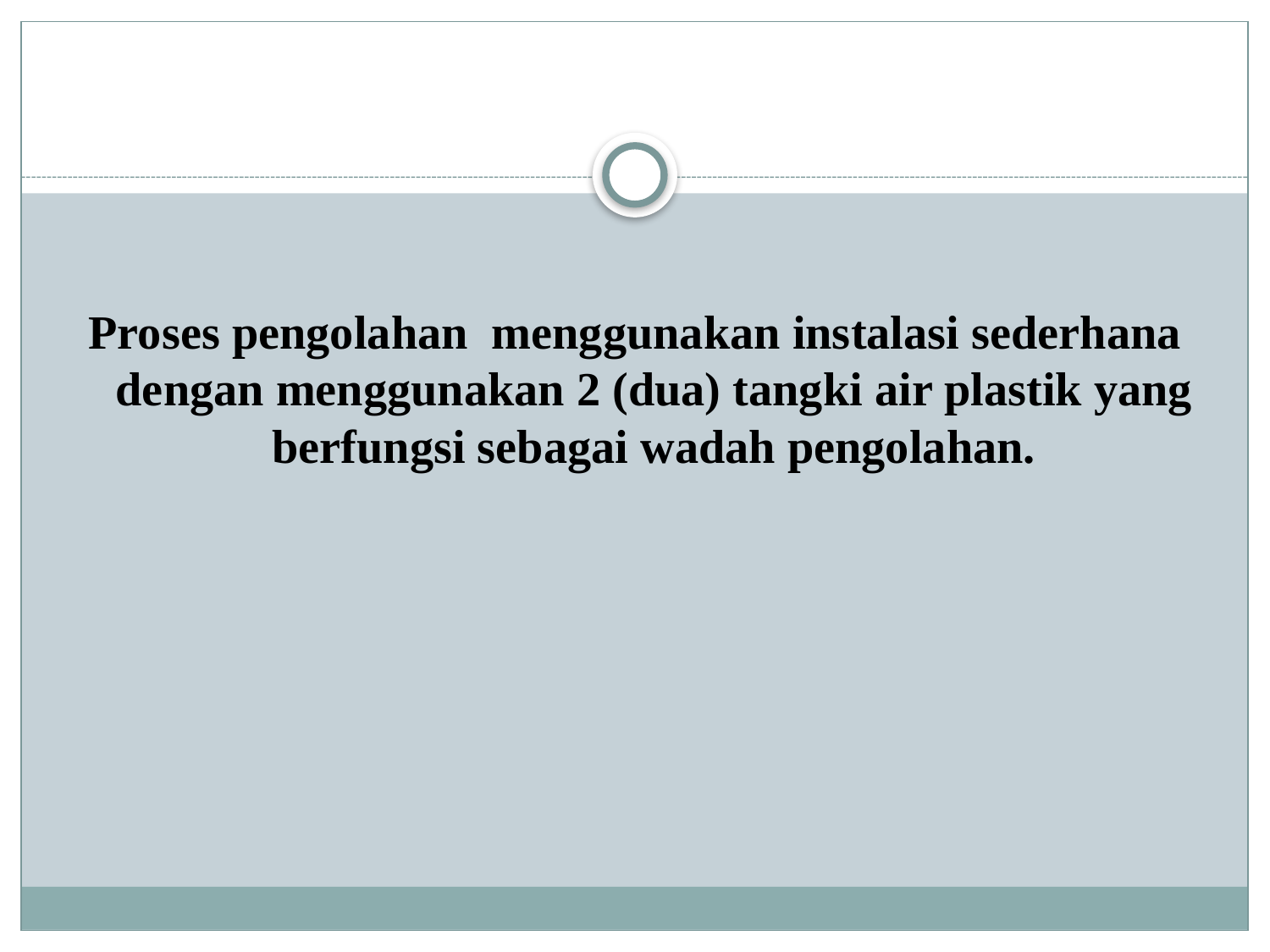

Proses pengolahan  menggunakan instalasi sederhana dengan menggunakan 2 (dua) tangki air plastik yang berfungsi sebagai wadah pengolahan.